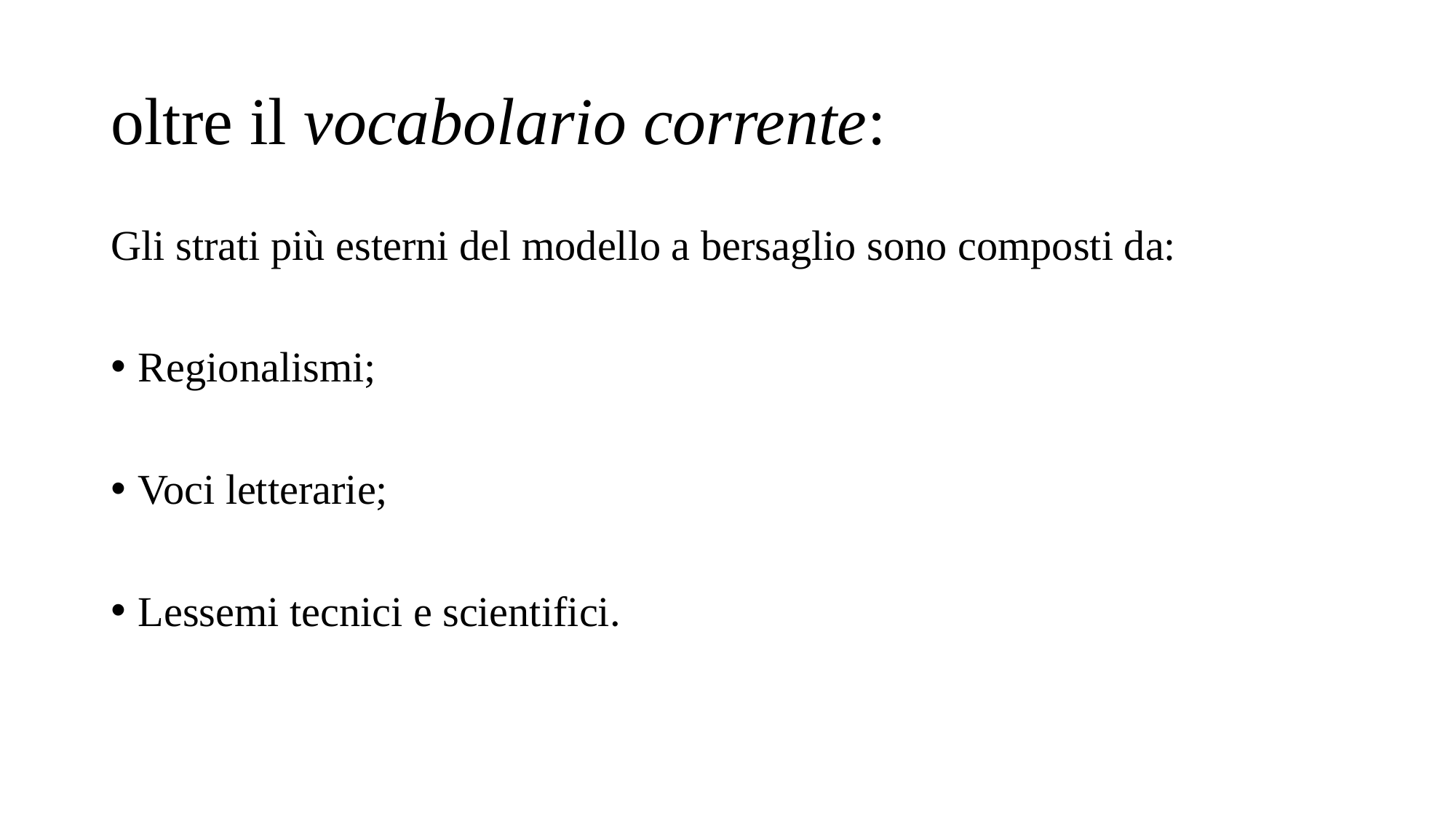

# oltre il vocabolario corrente:
Gli strati più esterni del modello a bersaglio sono composti da:

Regionalismi;

Voci letterarie;

Lessemi tecnici e scientifici.